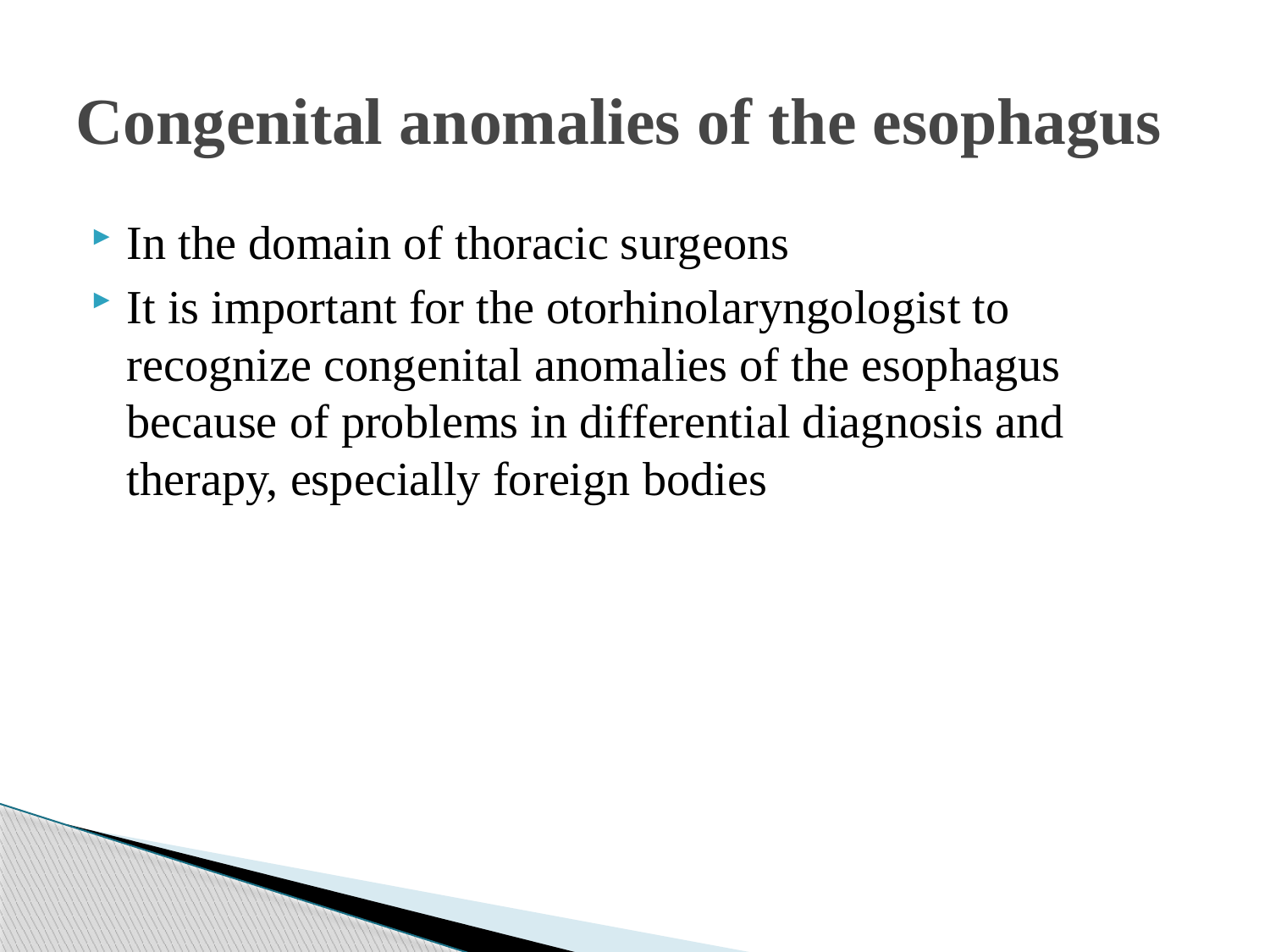

# Congenital anomalies of the esophagus
In the domain of thoracic surgeons
It is important for the otorhinolaryngologist to recognize congenital anomalies of the esophagus because of problems in differential diagnosis and therapy, especially foreign bodies